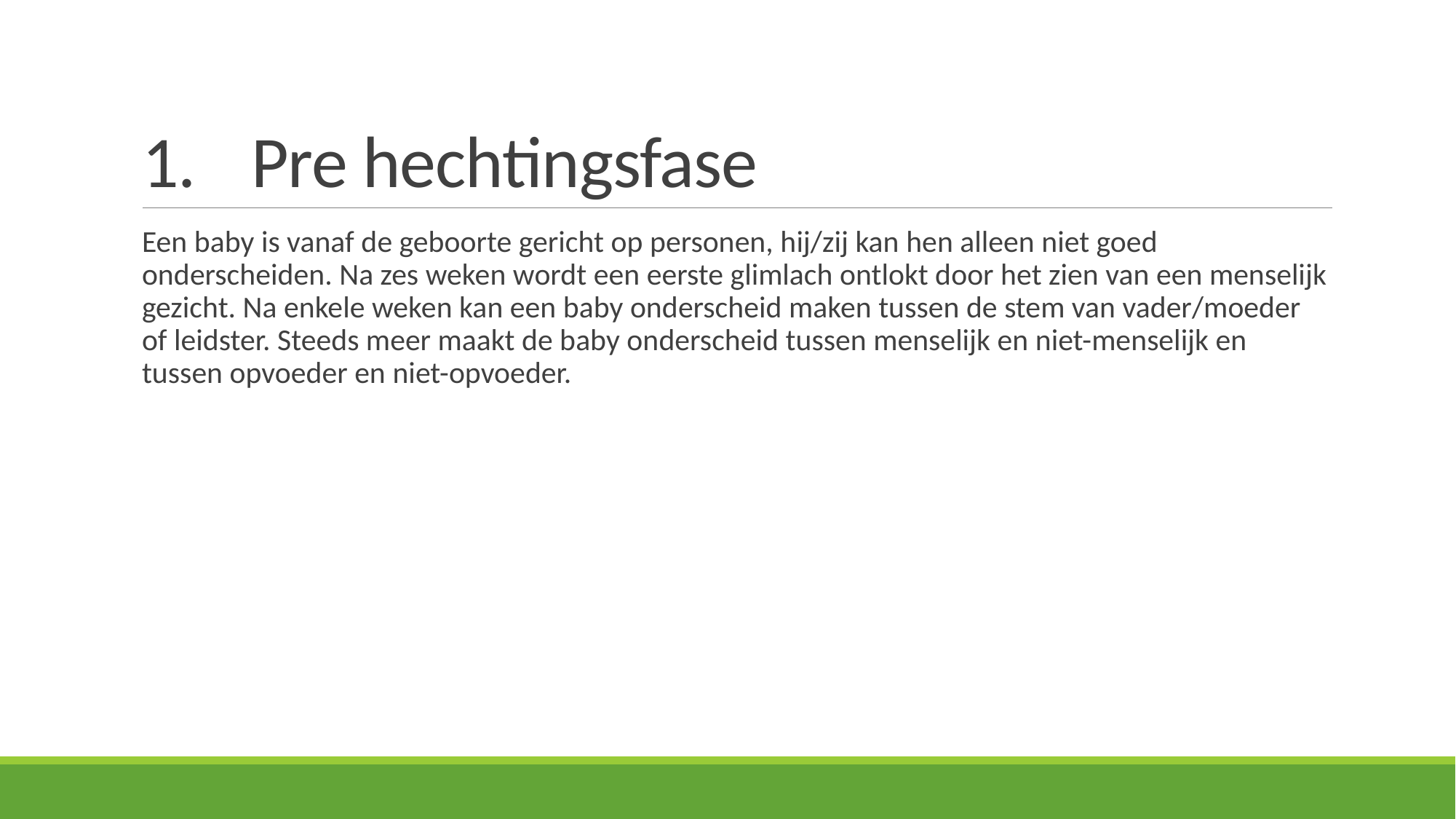

# 1.	Pre hechtingsfase
Een baby is vanaf de geboorte gericht op personen, hij/zij kan hen alleen niet goed onderscheiden. Na zes weken wordt een eerste glimlach ontlokt door het zien van een menselijk gezicht. Na enkele weken kan een baby onderscheid maken tussen de stem van vader/moeder of leidster. Steeds meer maakt de baby onderscheid tussen menselijk en niet-menselijk en tussen opvoeder en niet-opvoeder.